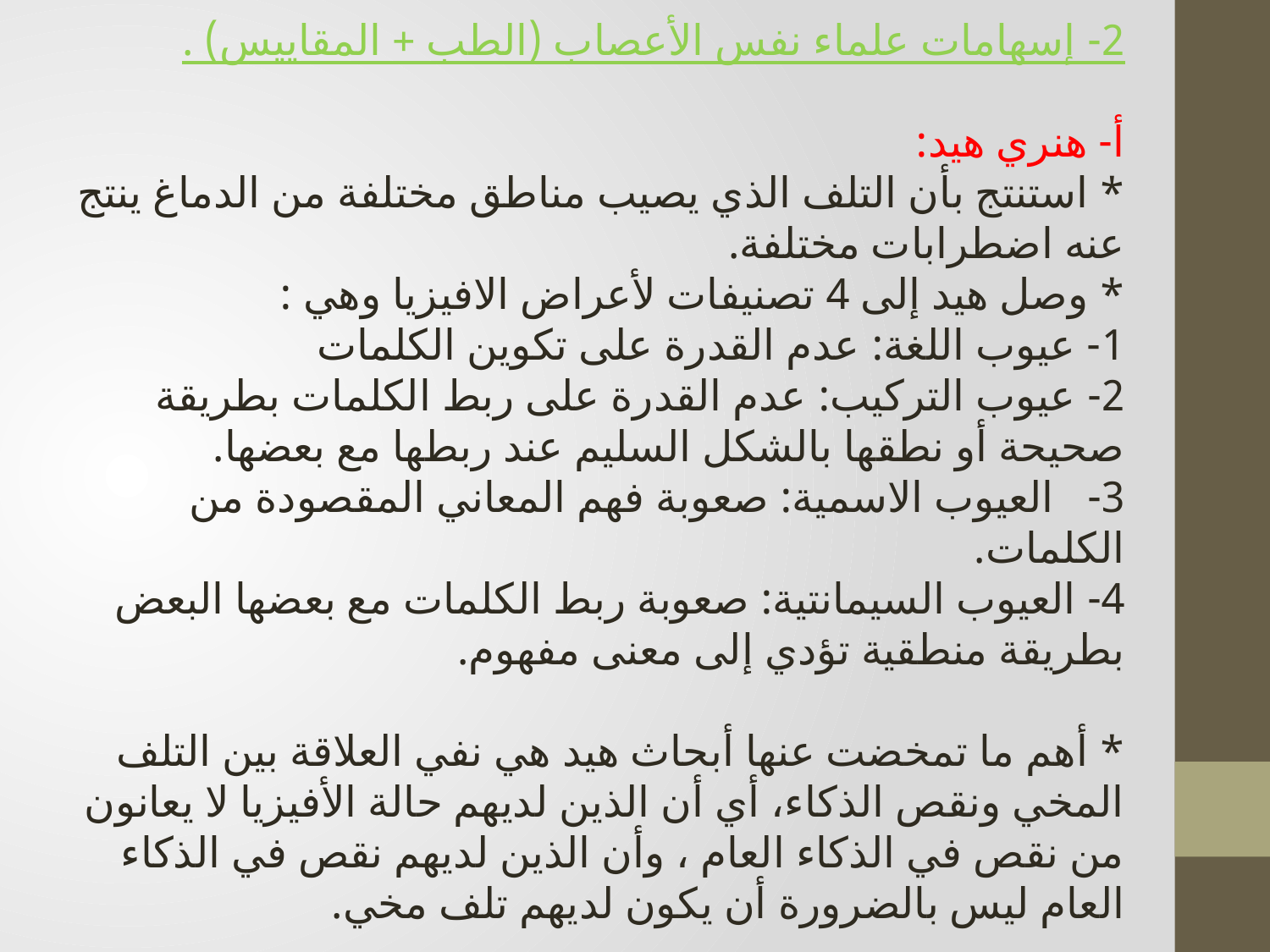

2- إسهامات علماء نفس الأعصاب (الطب + المقاييس) .

أ- هنري هيد:
* استنتج بأن التلف الذي يصيب مناطق مختلفة من الدماغ ينتج عنه اضطرابات مختلفة.
* وصل هيد إلى 4 تصنيفات لأعراض الافيزيا وهي :
1- عيوب اللغة: عدم القدرة على تكوين الكلمات
2- عيوب التركيب: عدم القدرة على ربط الكلمات بطريقة صحيحة أو نطقها بالشكل السليم عند ربطها مع بعضها.
3-   العيوب الاسمية: صعوبة فهم المعاني المقصودة من الكلمات.
4- العيوب السيمانتية: صعوبة ربط الكلمات مع بعضها البعض بطريقة منطقية تؤدي إلى معنى مفهوم.

* أهم ما تمخضت عنها أبحاث هيد هي نفي العلاقة بين التلف المخي ونقص الذكاء، أي أن الذين لديهم حالة الأفيزيا لا يعانون من نقص في الذكاء العام ، وأن الذين لديهم نقص في الذكاء العام ليس بالضرورة أن يكون لديهم تلف مخي.